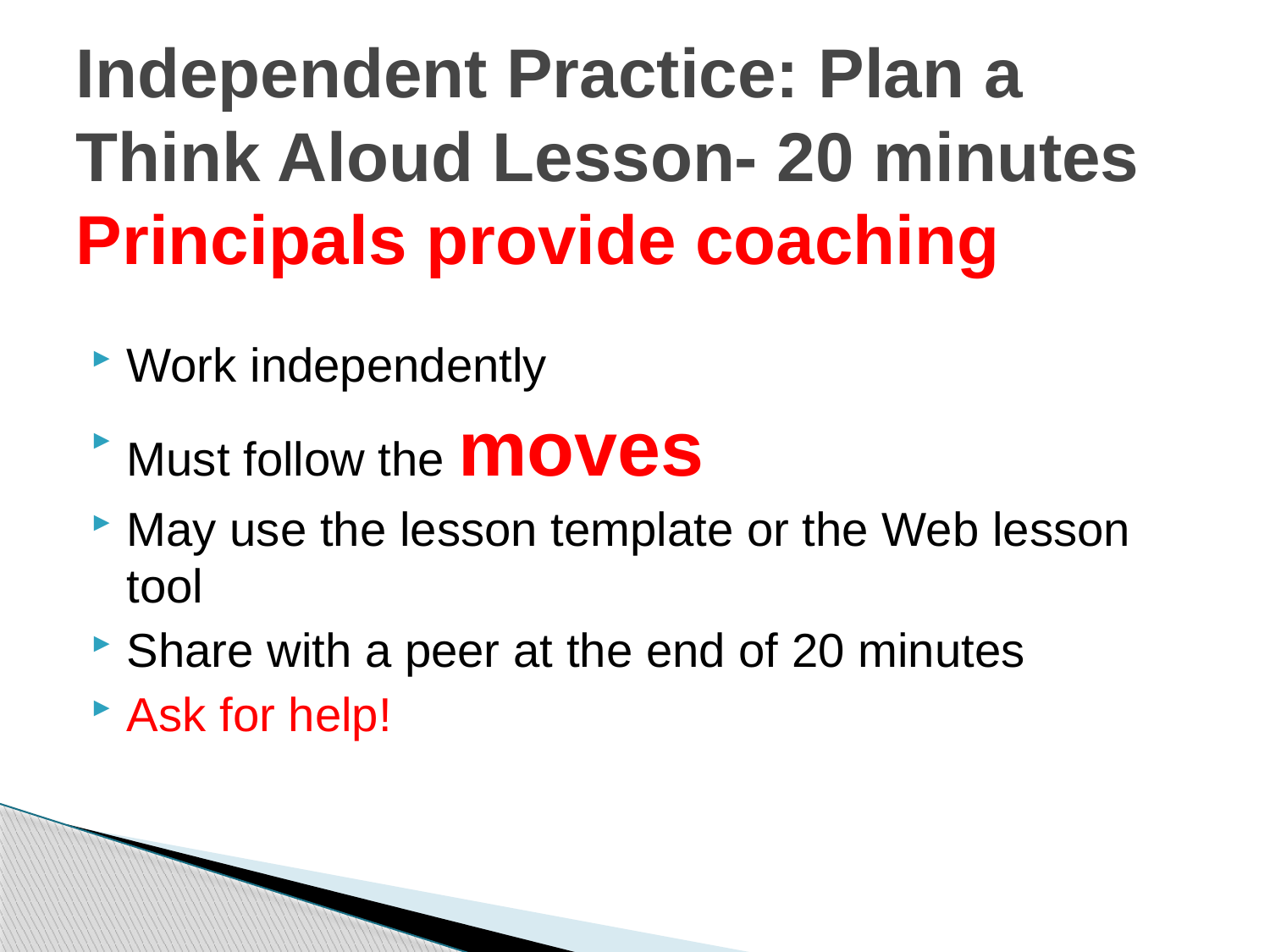

# Independent Practice: Plan a Think Aloud Lesson- 20 minutes Principals provide coaching
Work independently
Must follow the moves
May use the lesson template or the Web lesson tool
Share with a peer at the end of 20 minutes
Ask for help!